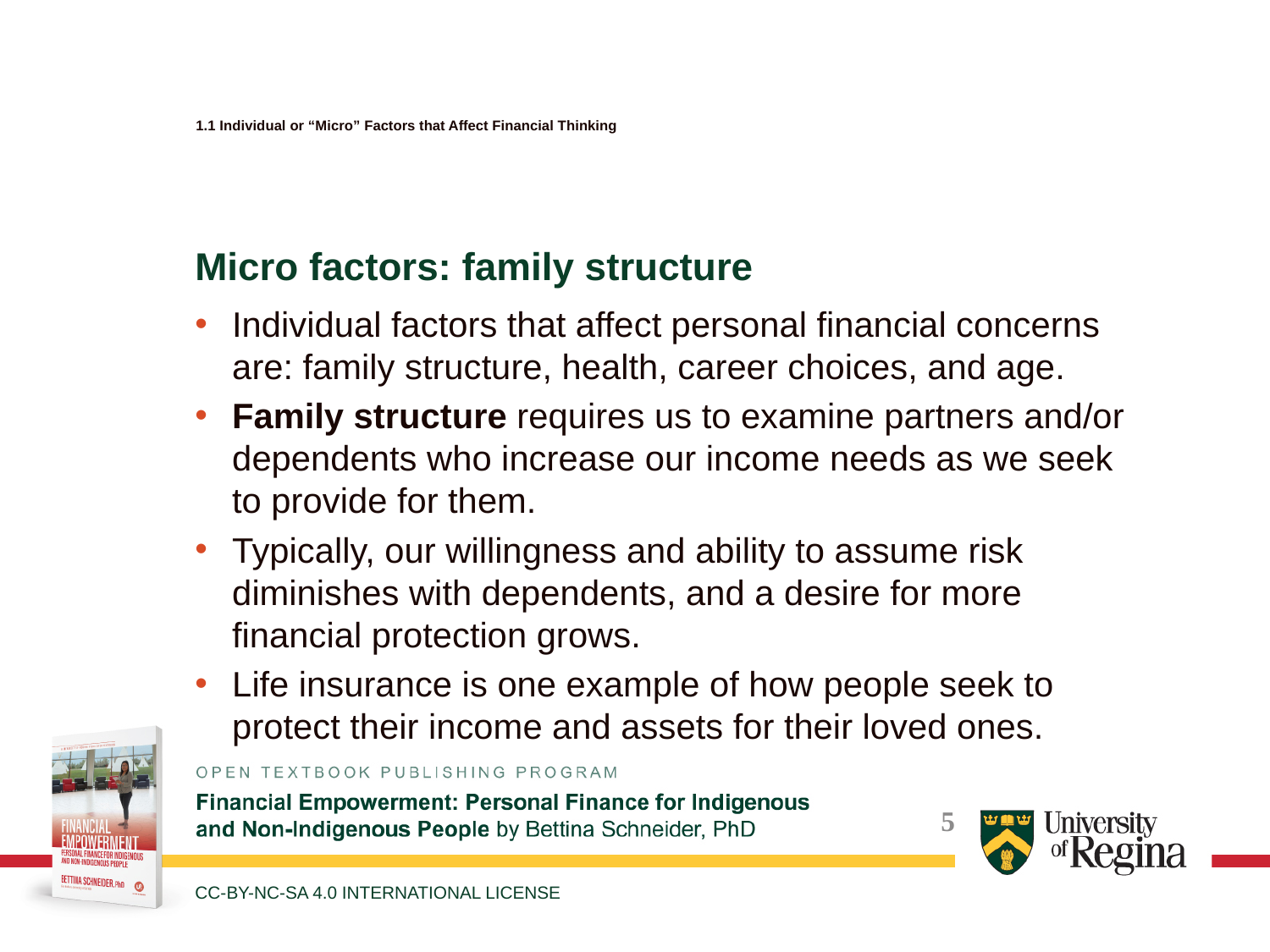

# 1.1 Individual or “Micro” Factors that Affect Financial Thinking
Micro factors: family structure
Individual factors that affect personal financial concerns are: family structure, health, career choices, and age.
Family structure requires us to examine partners and/or dependents who increase our income needs as we seek to provide for them.
Typically, our willingness and ability to assume risk diminishes with dependents, and a desire for more financial protection grows.
Life insurance is one example of how people seek to protect their income and assets for their loved ones.
CC-BY-NC-SA 4.0 INTERNATIONAL LICENSE